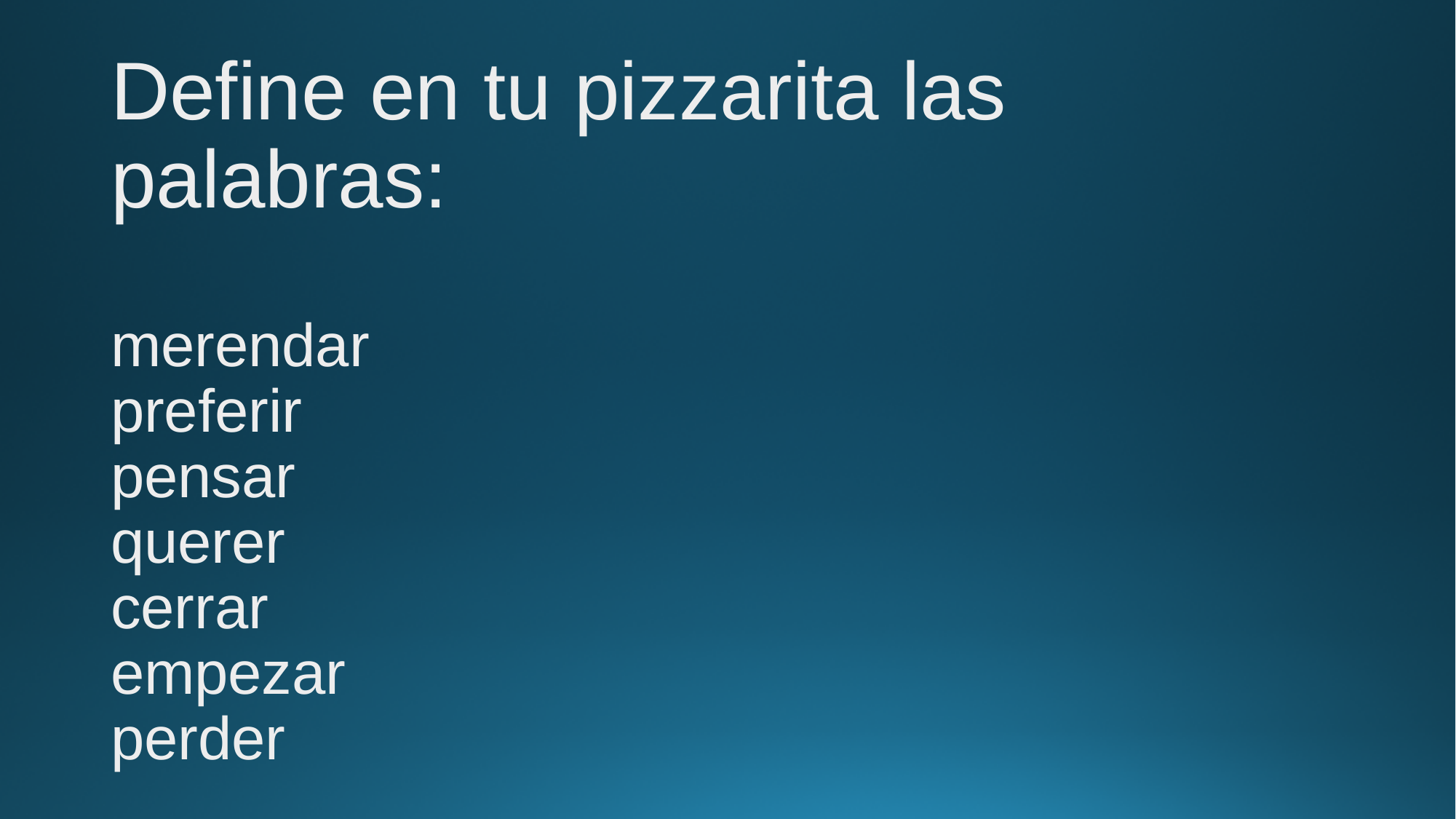

Define en tu pizzarita las palabras:

merendar
preferir
pensar
querer
cerrar
empezar
perder